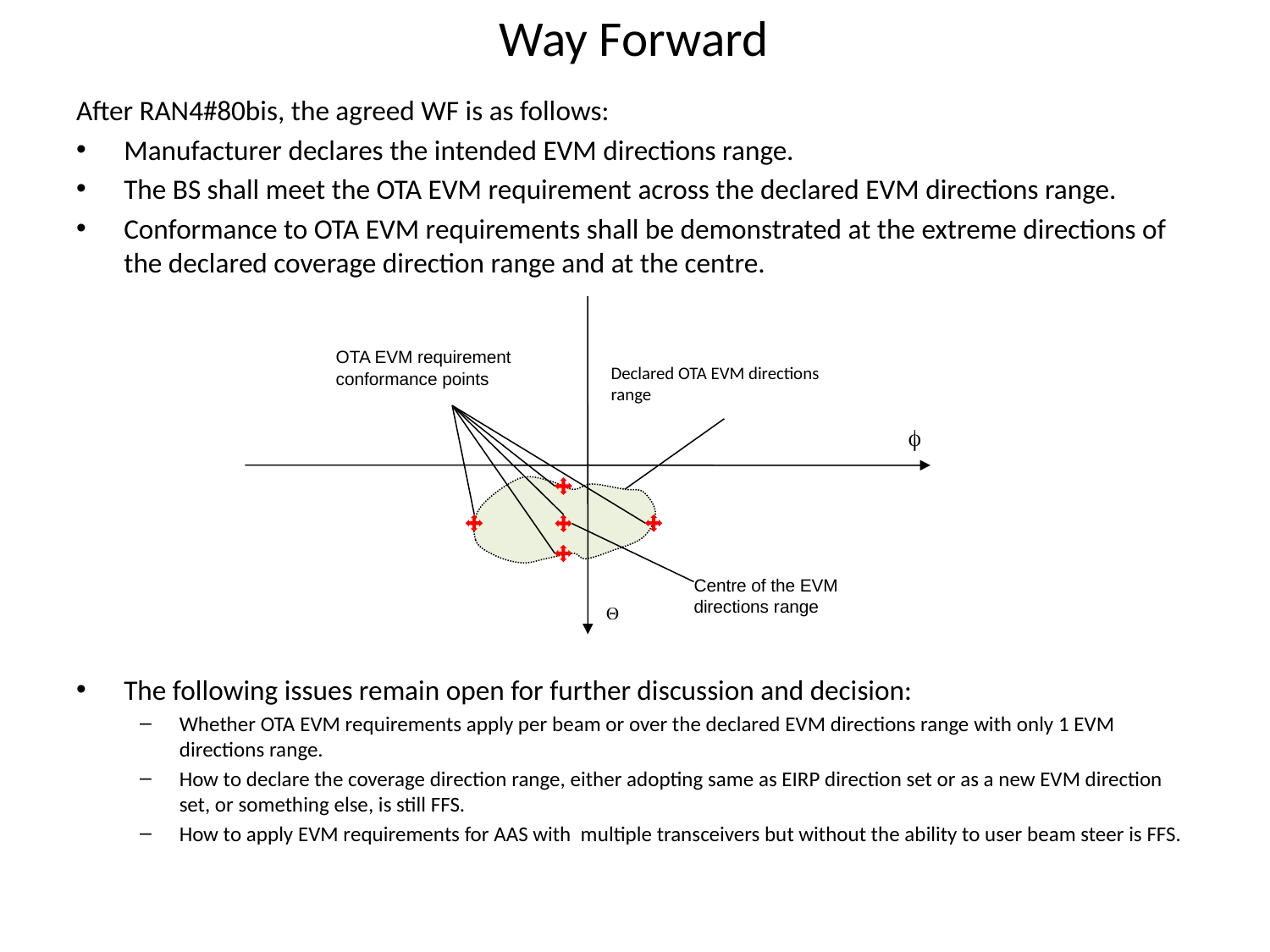

# Way Forward
After RAN4#80bis, the agreed WF is as follows:
Manufacturer declares the intended EVM directions range.
The BS shall meet the OTA EVM requirement across the declared EVM directions range.
Conformance to OTA EVM requirements shall be demonstrated at the extreme directions of the declared coverage direction range and at the centre.

OTA EVM requirement conformance points
Declared OTA EVM directions range

φ

Centre of the EVM directions range
Θ
The following issues remain open for further discussion and decision:
Whether OTA EVM requirements apply per beam or over the declared EVM directions range with only 1 EVM directions range.
How to declare the coverage direction range, either adopting same as EIRP direction set or as a new EVM direction set, or something else, is still FFS.
How to apply EVM requirements for AAS with  multiple transceivers but without the ability to user beam steer is FFS.